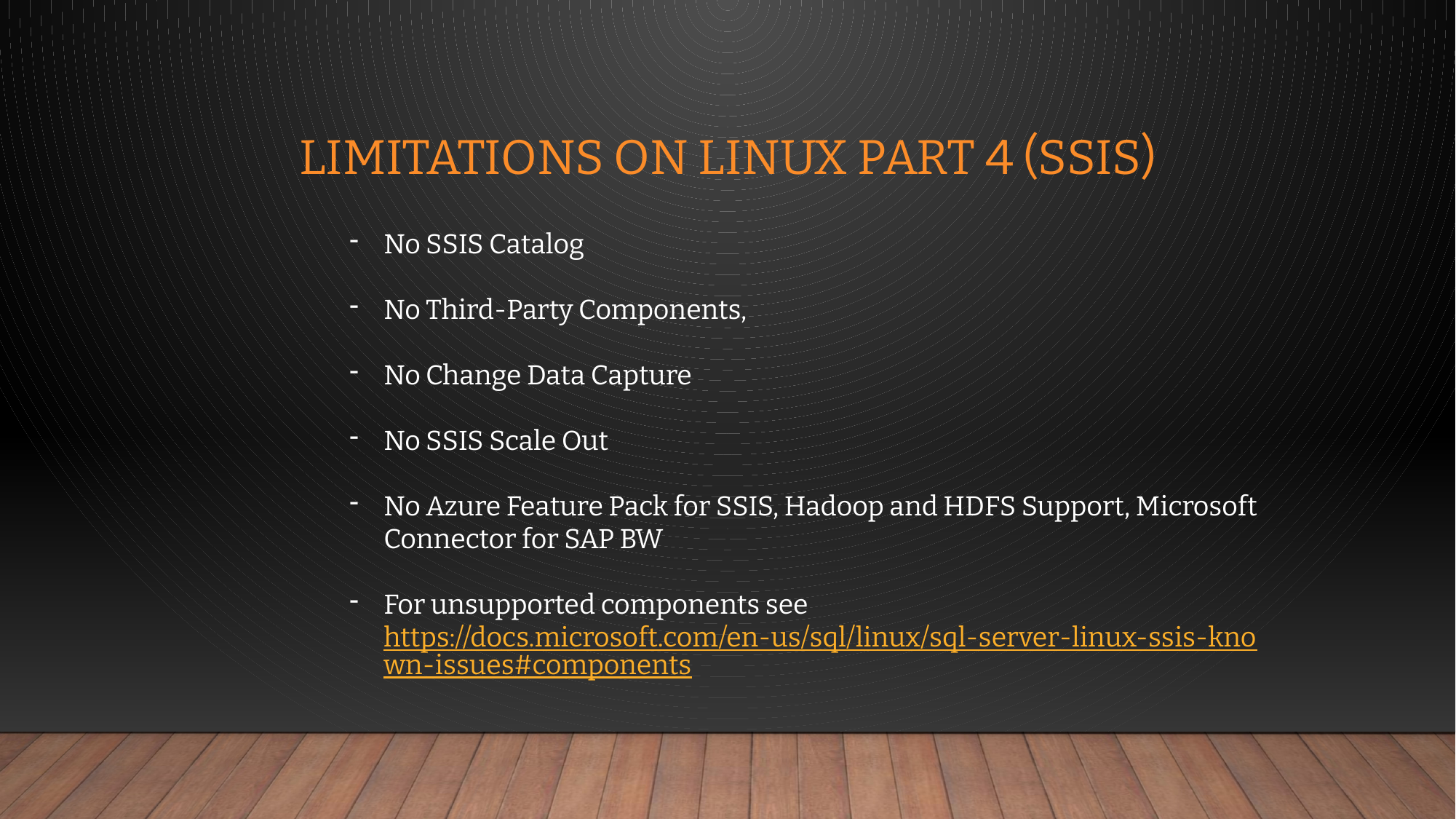

# LimiTATIONS on LINUX PART 4 (SSIS)
No SSIS Catalog

No Third-Party Components,

No Change Data Capture

No SSIS Scale Out

No Azure Feature Pack for SSIS, Hadoop and HDFS Support, Microsoft Connector for SAP BW

For unsupported components see https://docs.microsoft.com/en-us/sql/linux/sql-server-linux-ssis-known-issues#components